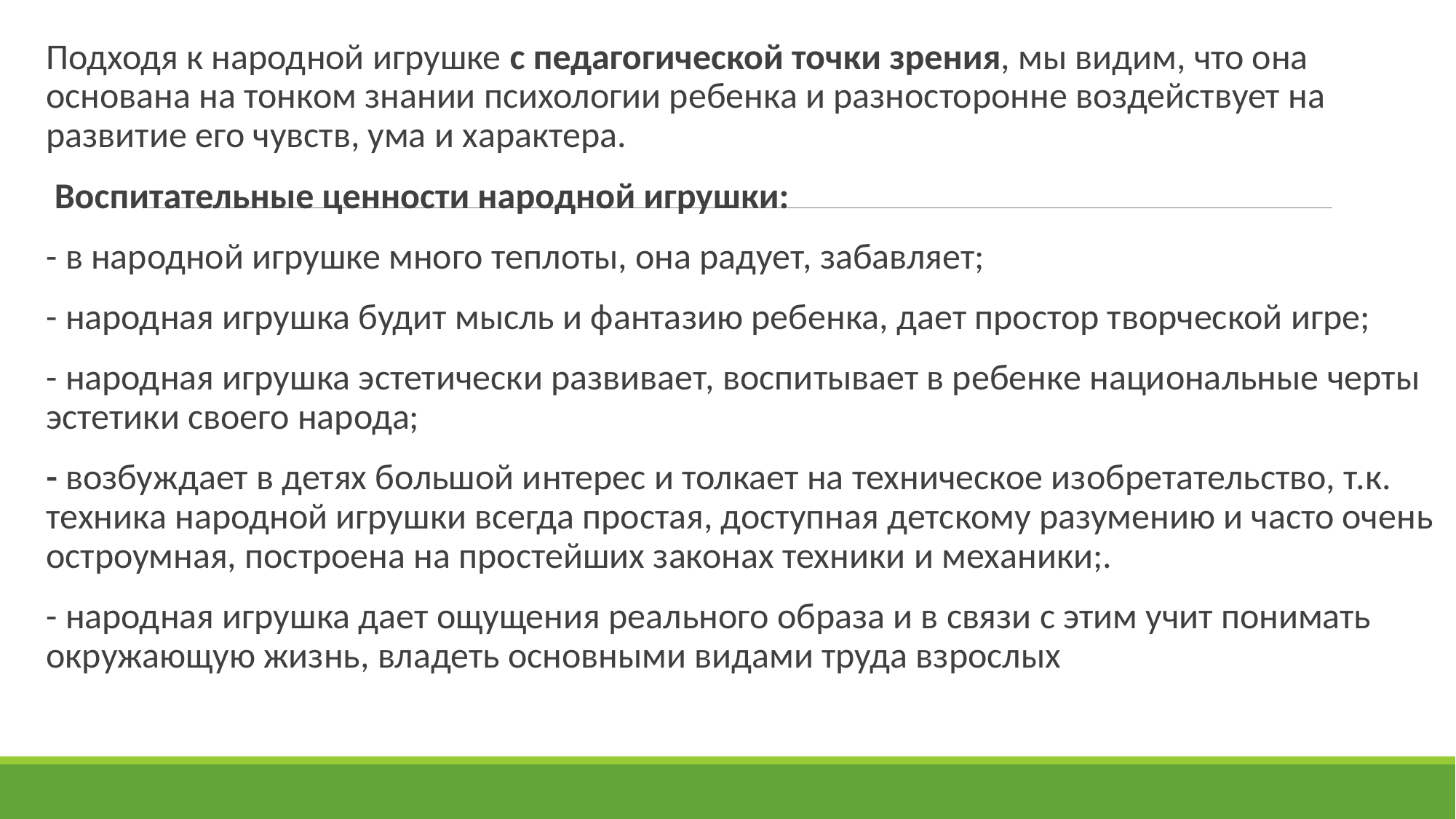

Подходя к народной игрушке с педагогической точки зрения, мы видим, что она основана на тонком знании психологии ребенка и разносторонне воздействует на развитие его чувств, ума и характера.
 Воспитательные ценности народной игрушки:
- в народной игрушке много теплоты, она радует, забавляет;
- народная игрушка будит мысль и фантазию ребенка, дает простор творческой игре;
- народная игрушка эстетически развивает, воспитывает в ребенке национальные черты эстетики своего народа;
- возбуждает в детях большой интерес и толкает на техническое изобретательство, т.к. техника народной игрушки всегда простая, доступная детскому разумению и часто очень остроумная, построена на простейших законах техники и механики;.
- народная игрушка дает ощущения реального образа и в связи с этим учит понимать окружающую жизнь, владеть основными видами труда взрослых